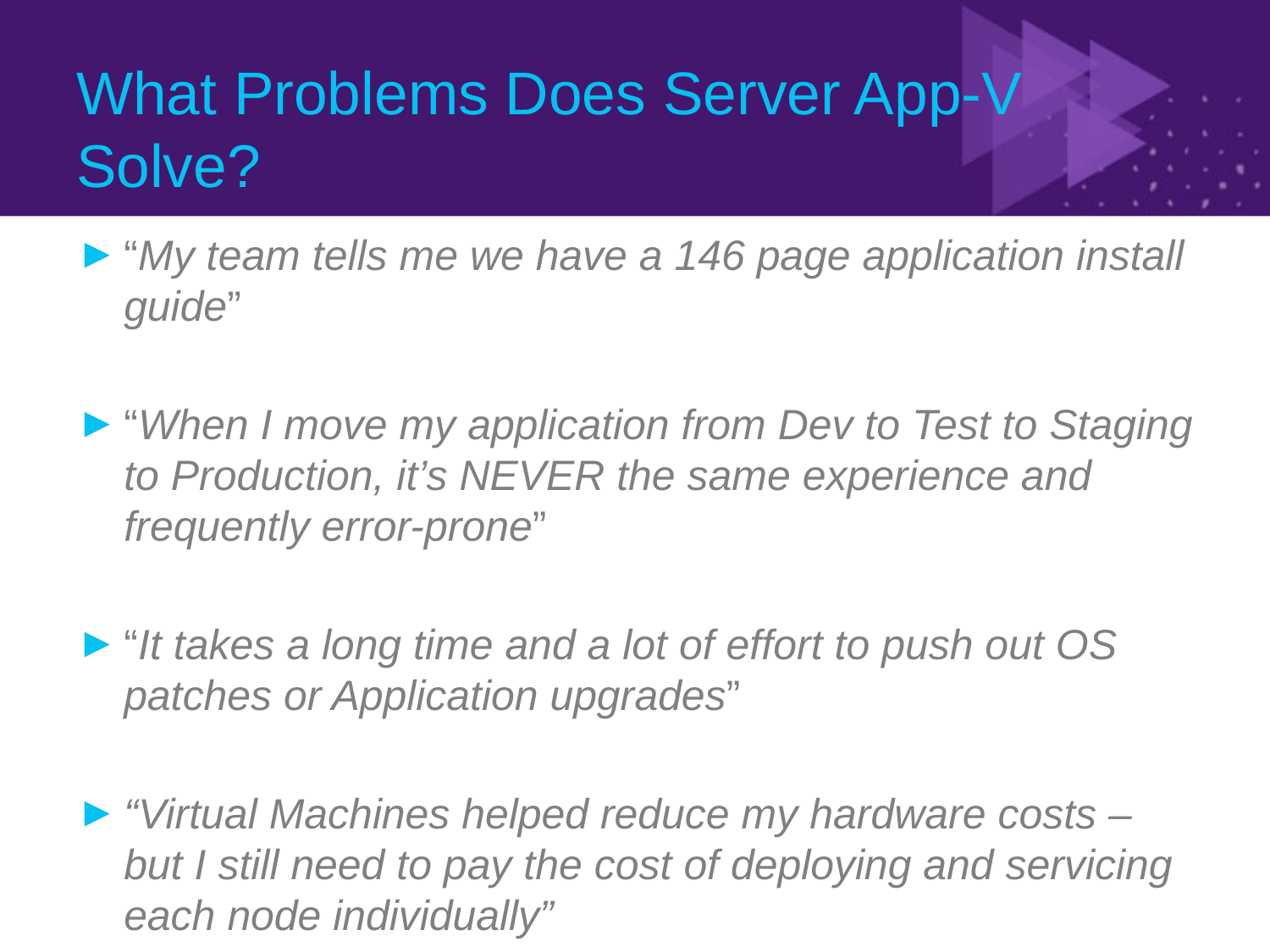

# What Problems Does Server App-V Solve?
“My team tells me we have a 146 page application install guide”

“When I move my application from Dev to Test to Staging to Production, it’s NEVER the same experience and frequently error-prone”

“It takes a long time and a lot of effort to push out OS patches or Application upgrades”

“Virtual Machines helped reduce my hardware costs – but I still need to pay the cost of deploying and servicing each node individually”